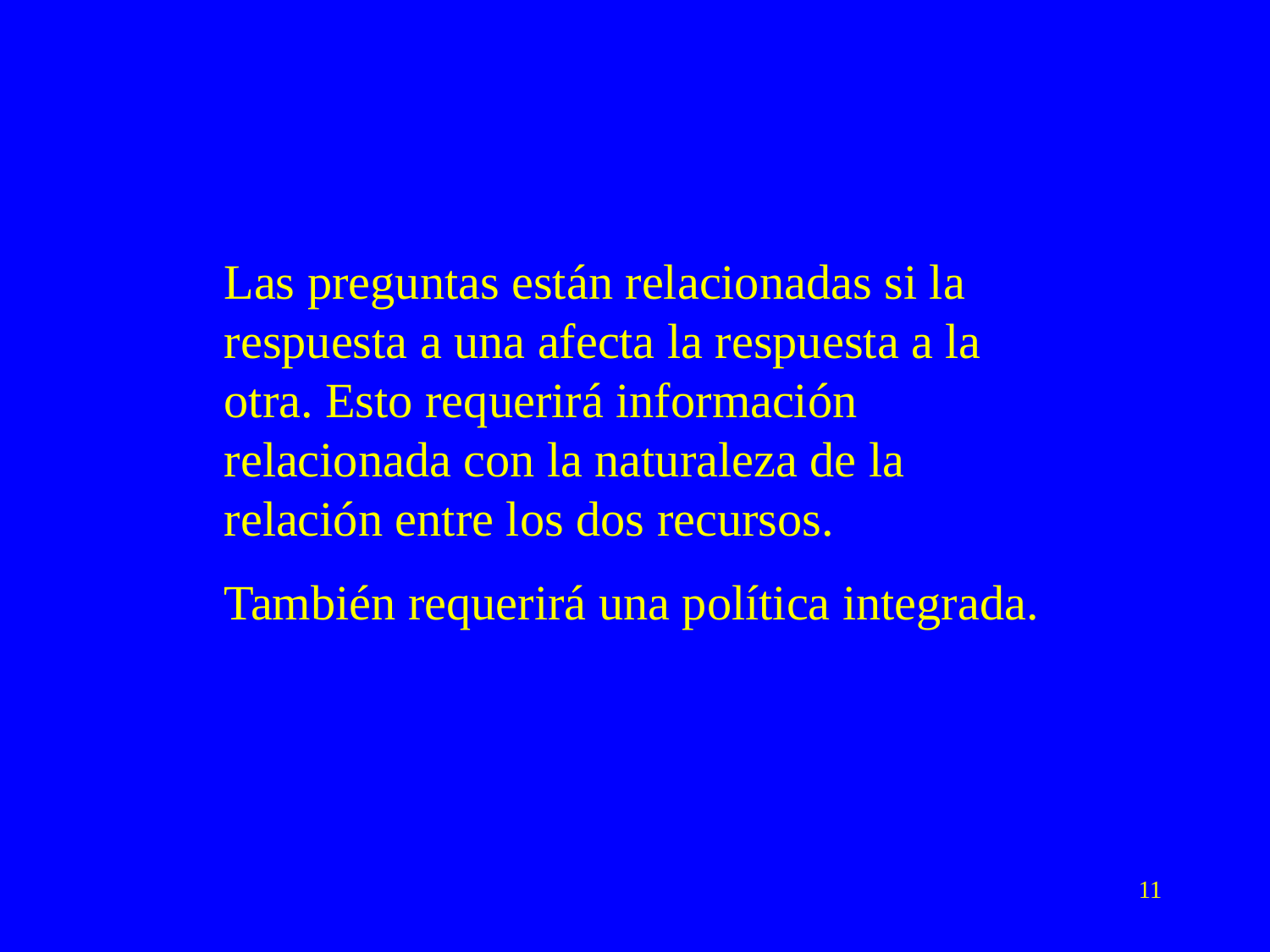

Las preguntas están relacionadas si la respuesta a una afecta la respuesta a la otra. Esto requerirá información relacionada con la naturaleza de la relación entre los dos recursos.
También requerirá una política integrada.
11